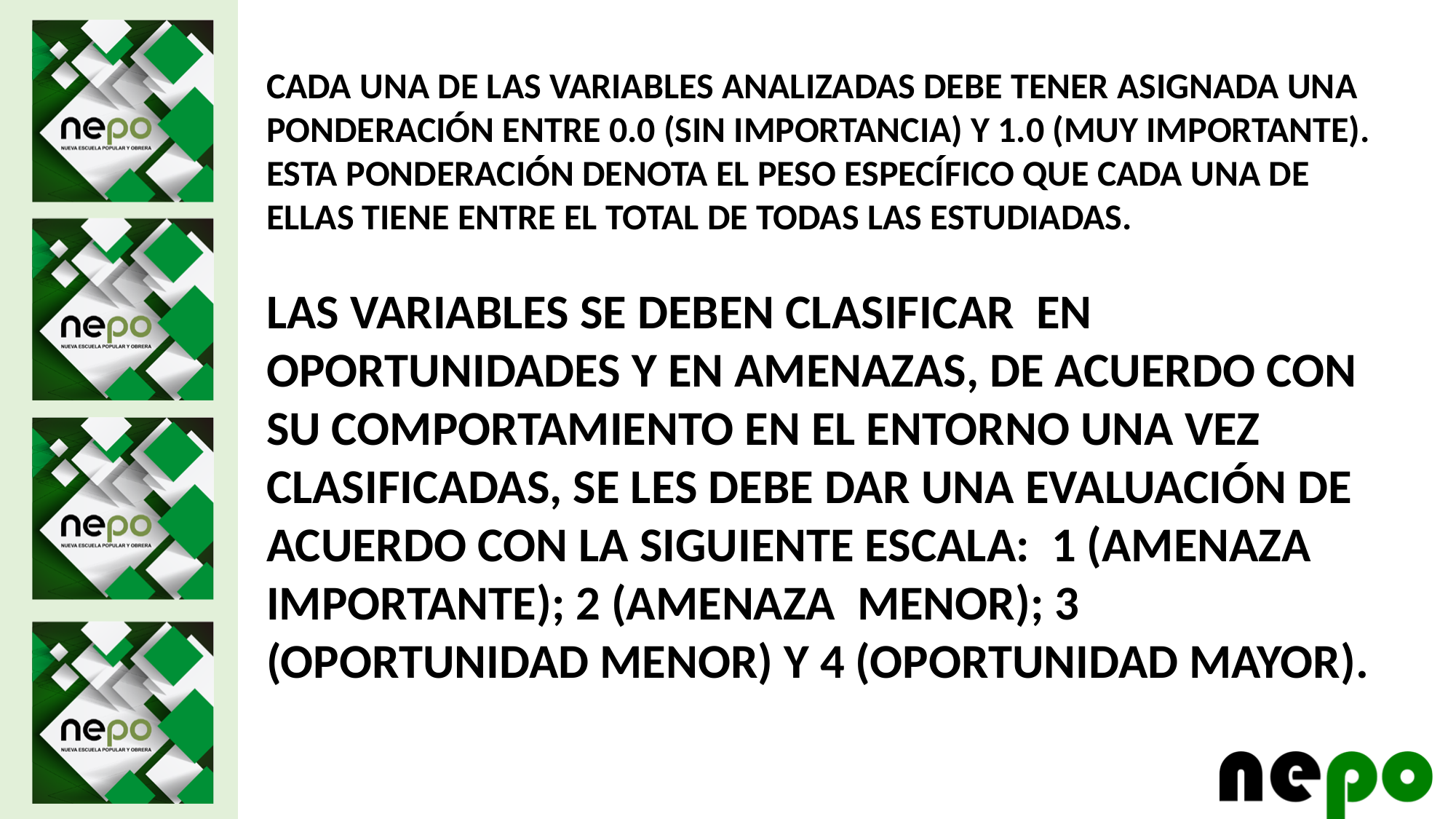

CADA UNA DE LAS VARIABLES ANALIZADAS DEBE TENER ASIGNADA UNA PONDERACIÓN ENTRE 0.0 (SIN IMPORTANCIA) Y 1.0 (MUY IMPORTANTE).
ESTA PONDERACIÓN DENOTA EL PESO ESPECÍFICO QUE CADA UNA DE ELLAS TIENE ENTRE EL TOTAL DE TODAS LAS ESTUDIADAS.

LAS VARIABLES SE DEBEN CLASIFICAR  EN OPORTUNIDADES Y EN AMENAZAS, DE ACUERDO CON SU COMPORTAMIENTO EN EL ENTORNO UNA VEZ CLASIFICADAS, SE LES DEBE DAR UNA EVALUACIÓN DE ACUERDO CON LA SIGUIENTE ESCALA:  1 (AMENAZA IMPORTANTE); 2 (AMENAZA  MENOR); 3 (OPORTUNIDAD MENOR) Y 4 (OPORTUNIDAD MAYOR).